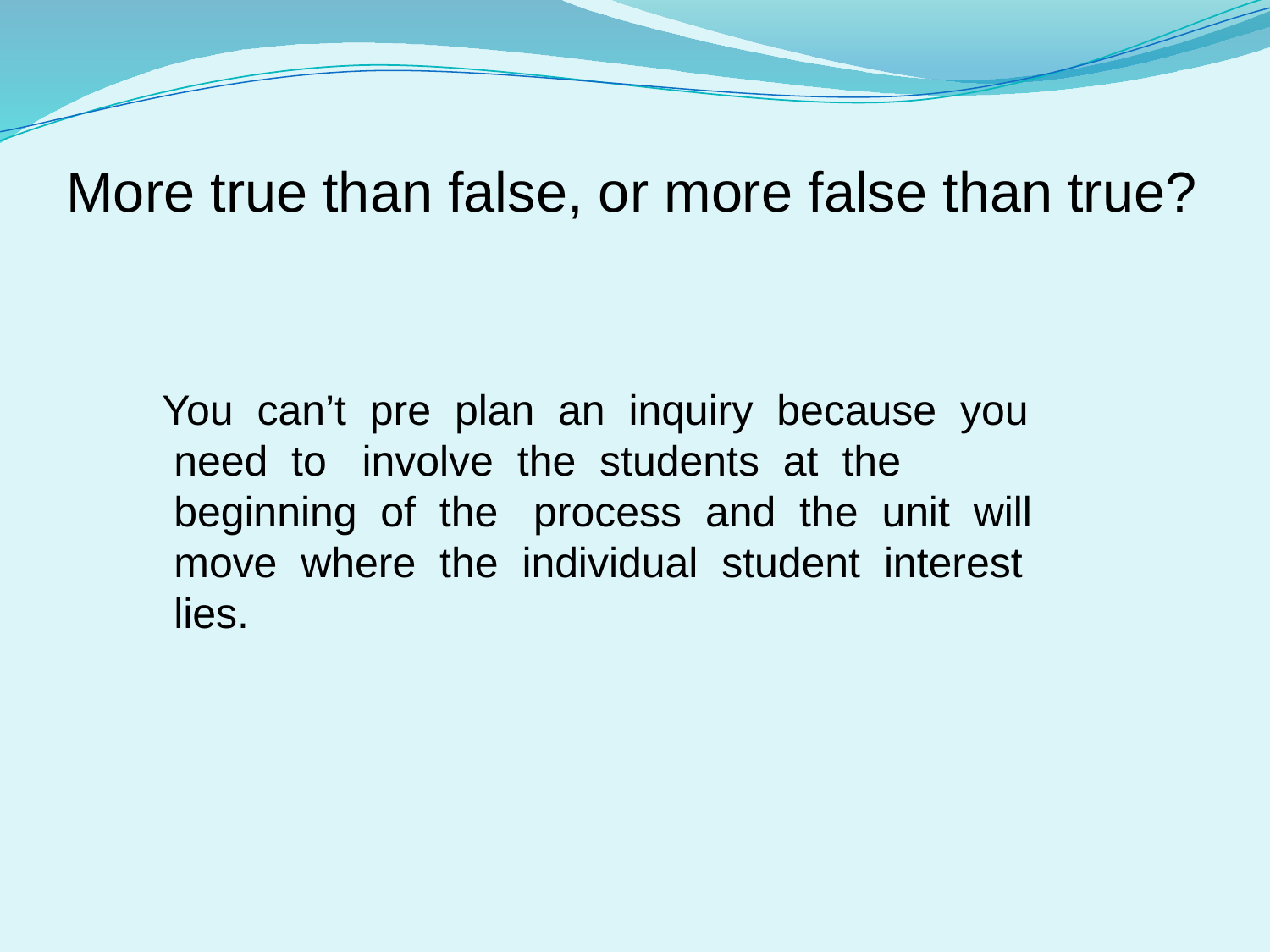

More true than false, or more false than true?
You  can’t  pre  plan  an  inquiry  because  you  need  to   involve  the  students  at  the  beginning  of  the   process  and  the  unit  will  move  where  the  individual  student  interest  lies.